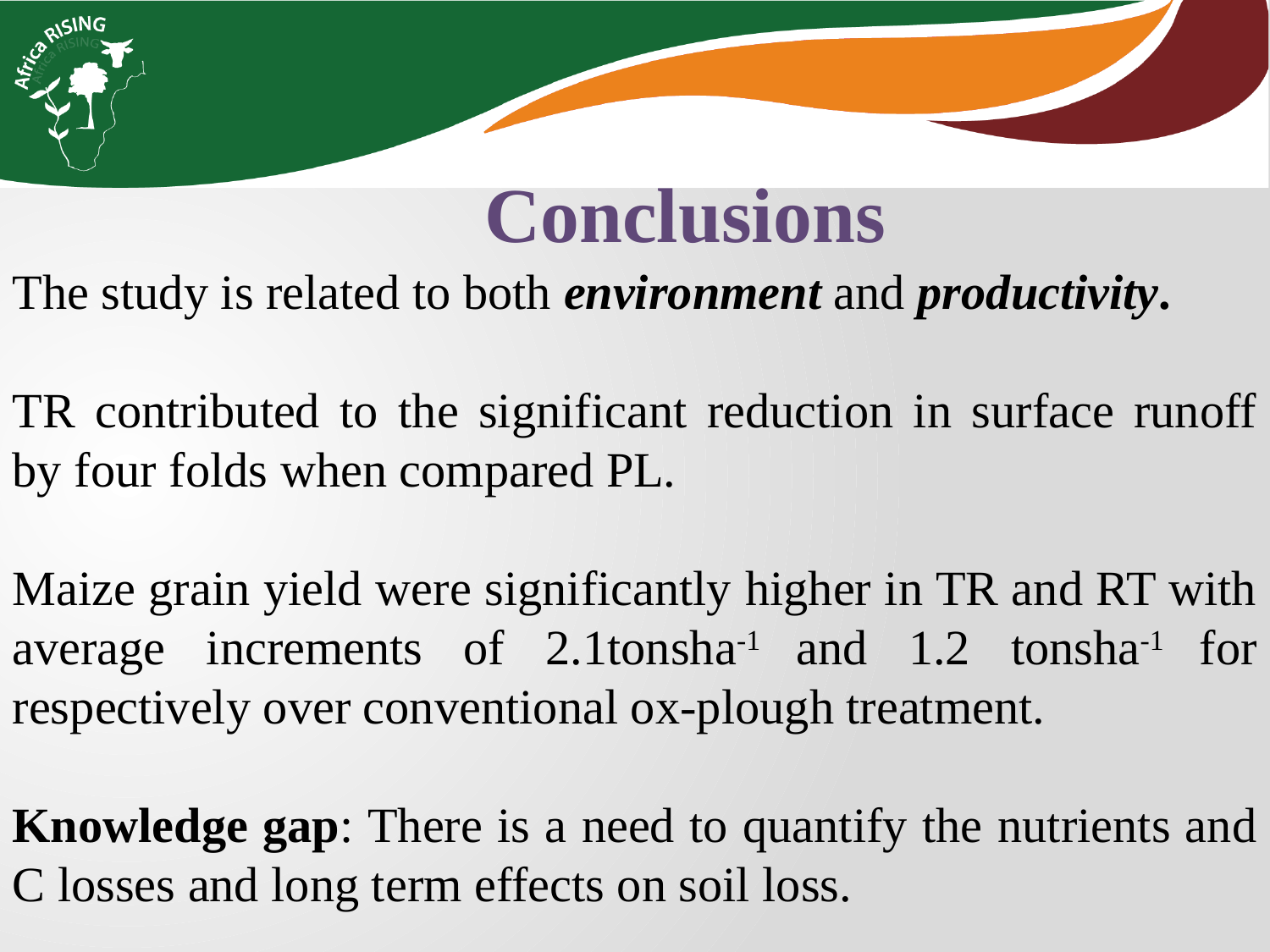

Conclusions
The study is related to both environment and productivity.

TR contributed to the significant reduction in surface runoff by four folds when compared PL.

Maize grain yield were significantly higher in TR and RT with average increments of 2.1tonsha-1 and 1.2 tonsha-1 for respectively over conventional ox-plough treatment.

Knowledge gap: There is a need to quantify the nutrients and C losses and long term effects on soil loss.